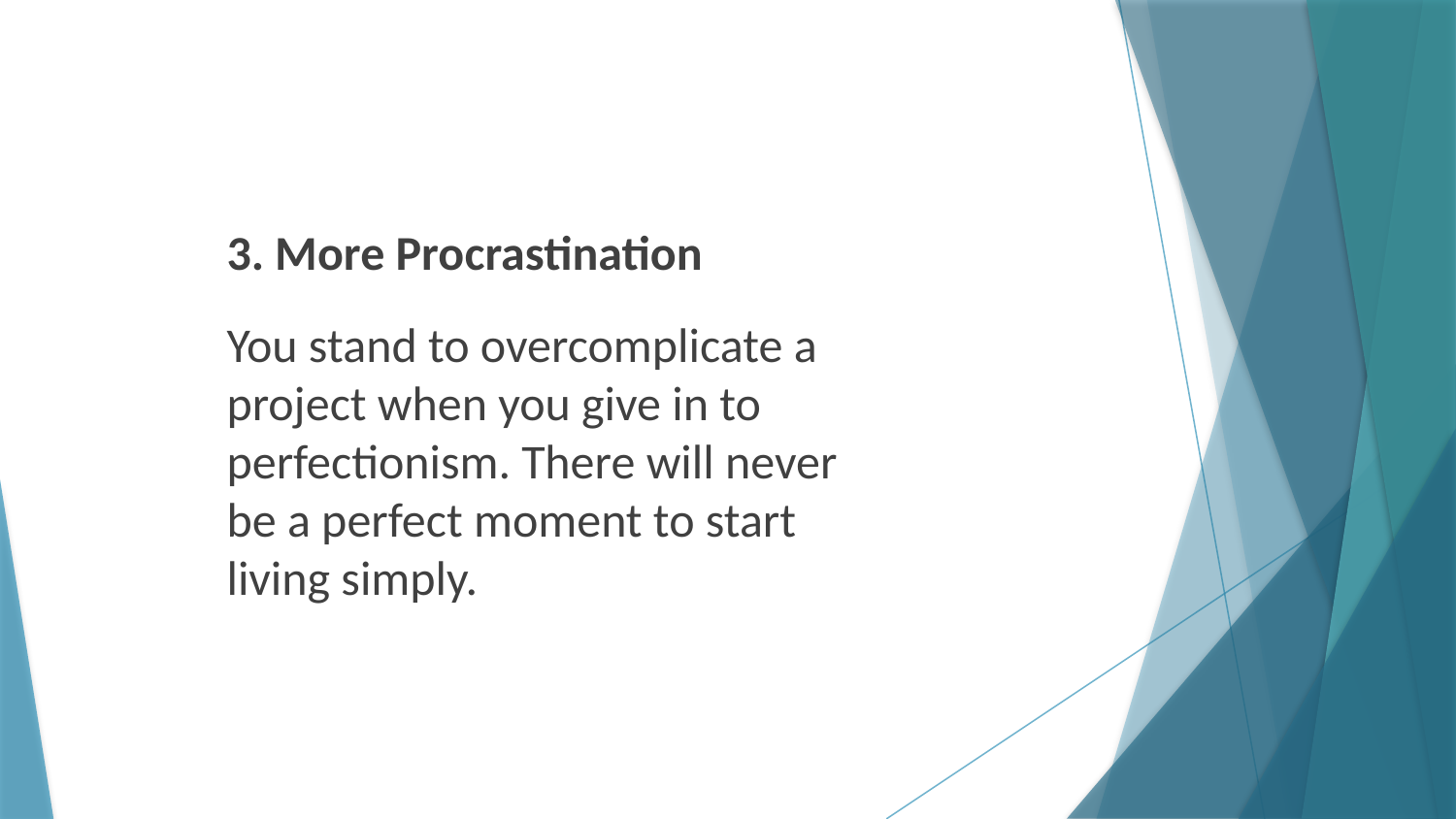

3. More Procrastination
You stand to overcomplicate a project when you give in to perfectionism. There will never be a perfect moment to start living simply.